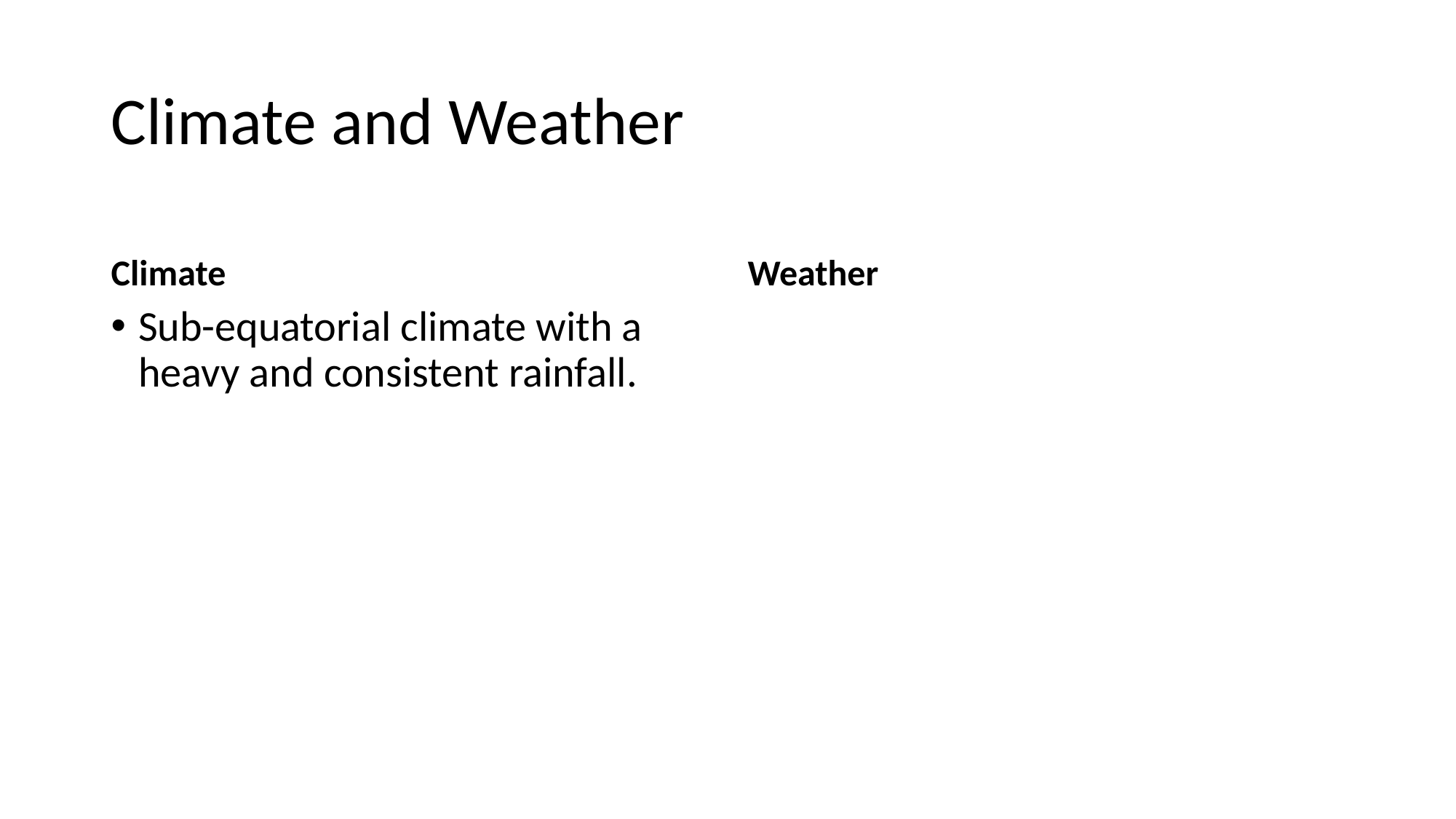

# Climate and Weather
Climate
Weather
Sub-equatorial climate with a heavy and consistent rainfall.